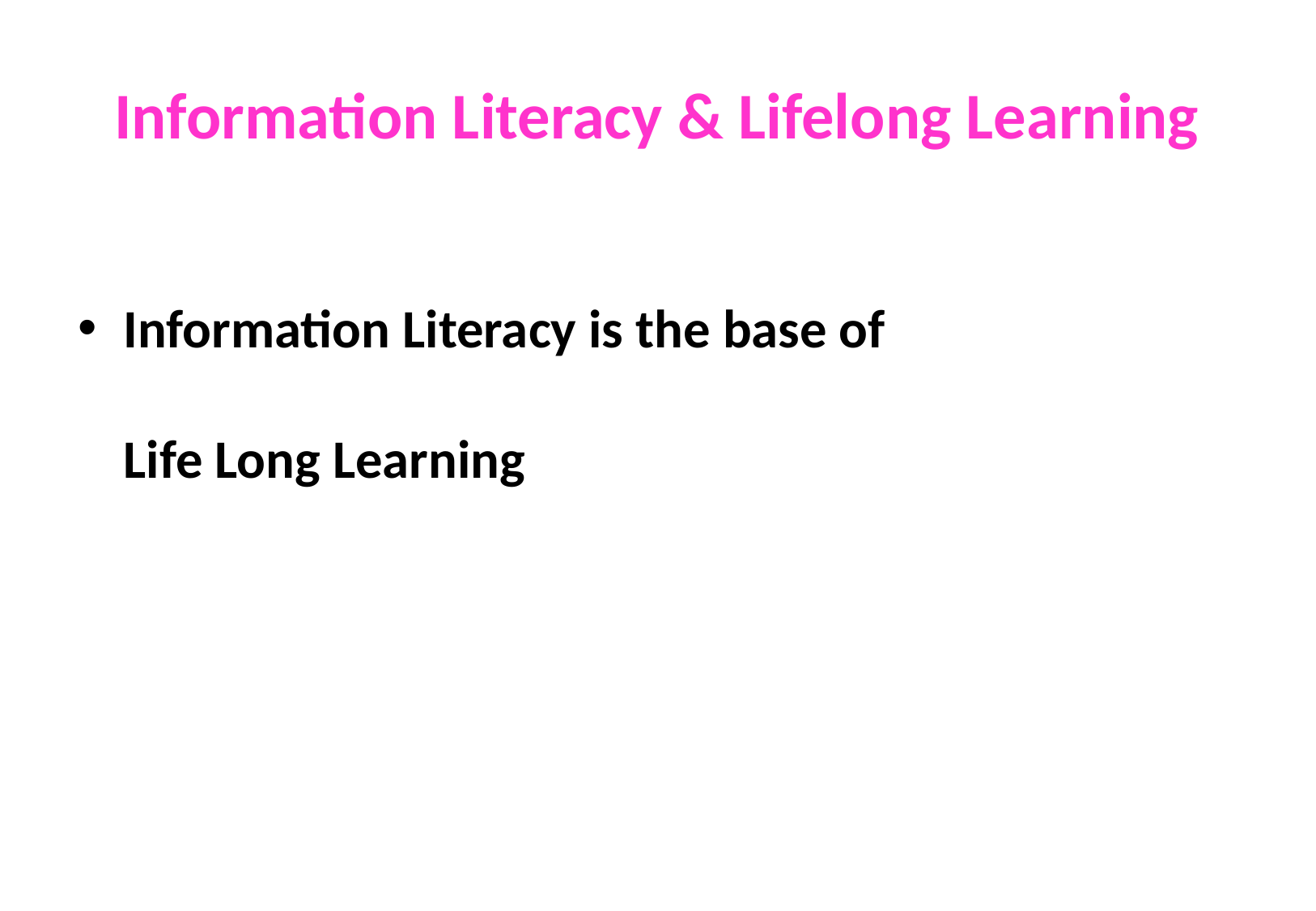

# Information Literacy & Lifelong Learning

Information Literacy is the base of
Life Long Learning